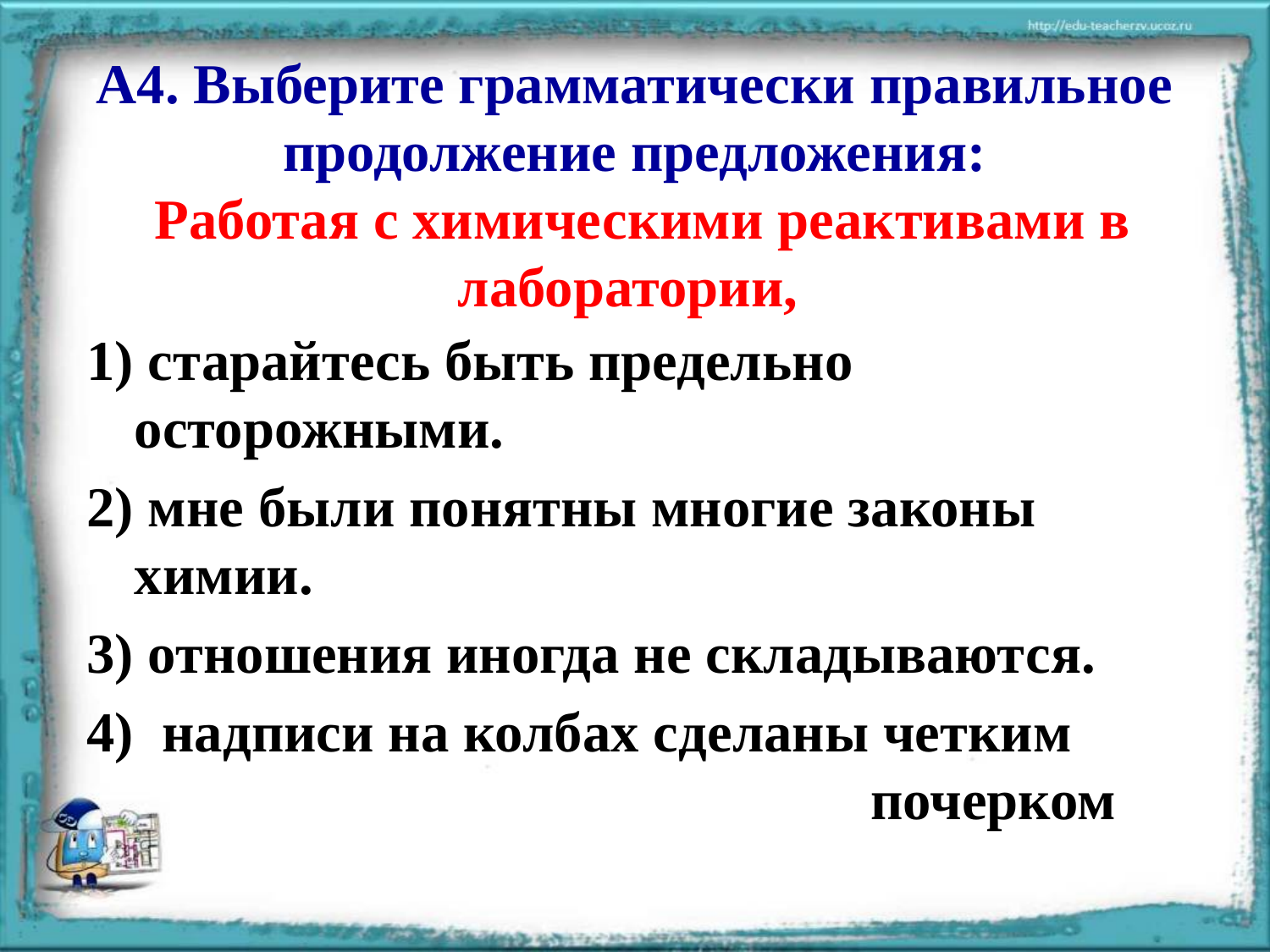

# А4. Выберите грамматически правильное продолжение предложения: Работая с химическими реактивами в лаборатории,
1) старайтесь быть предельно осторожными.
2) мне были понятны многие законы химии.
3) отношения иногда не складываются.
4)  надписи на колбах сделаны четким                                                              почерком